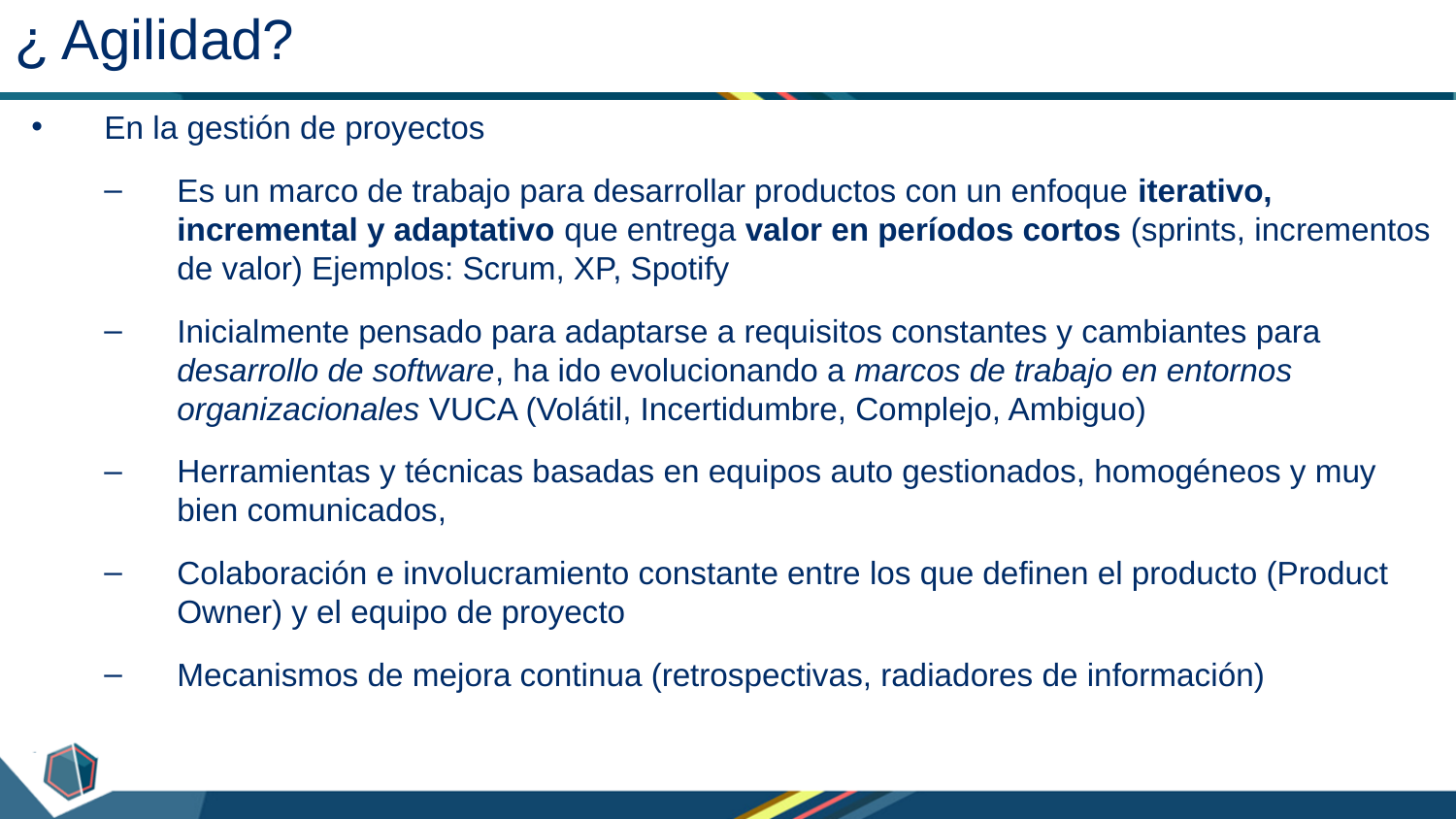

# ¿ Agilidad?
En la gestión de proyectos
Es un marco de trabajo para desarrollar productos con un enfoque iterativo, incremental y adaptativo que entrega valor en períodos cortos (sprints, incrementos de valor) Ejemplos: Scrum, XP, Spotify
Inicialmente pensado para adaptarse a requisitos constantes y cambiantes para desarrollo de software, ha ido evolucionando a marcos de trabajo en entornos organizacionales VUCA (Volátil, Incertidumbre, Complejo, Ambiguo)
Herramientas y técnicas basadas en equipos auto gestionados, homogéneos y muy bien comunicados,
Colaboración e involucramiento constante entre los que definen el producto (Product Owner) y el equipo de proyecto
Mecanismos de mejora continua (retrospectivas, radiadores de información)